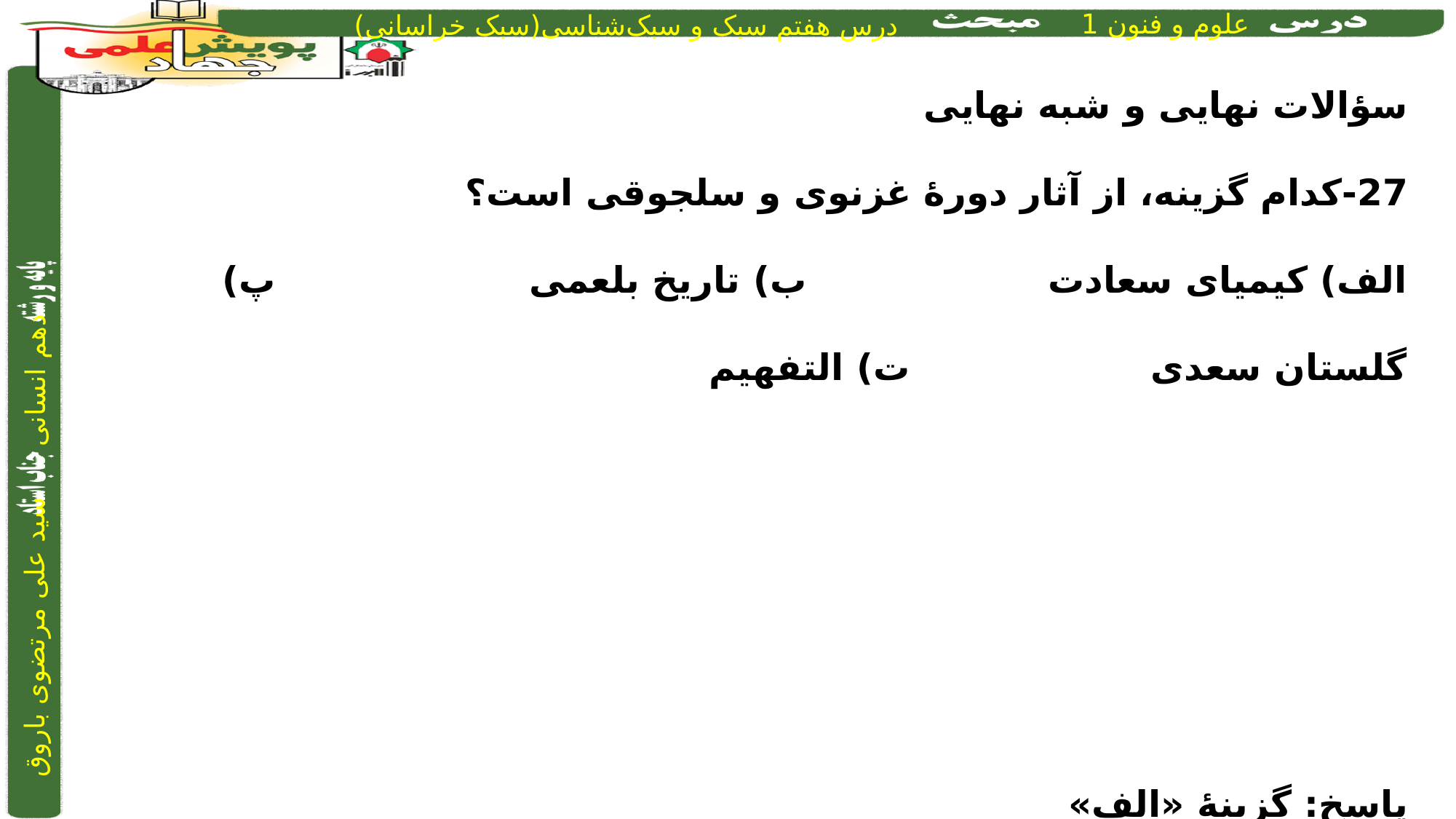

سؤالات نهایی و شبه نهایی
27-کدام گزینه، از آثار دورۀ غزنوی و سلجوقی است؟
الف) کیمیای سعادت                   ب) تاریخ بلعمی                    پ) گلستان سعدی                   ت) التفهیم

پاسخ: گزینۀ «الف»